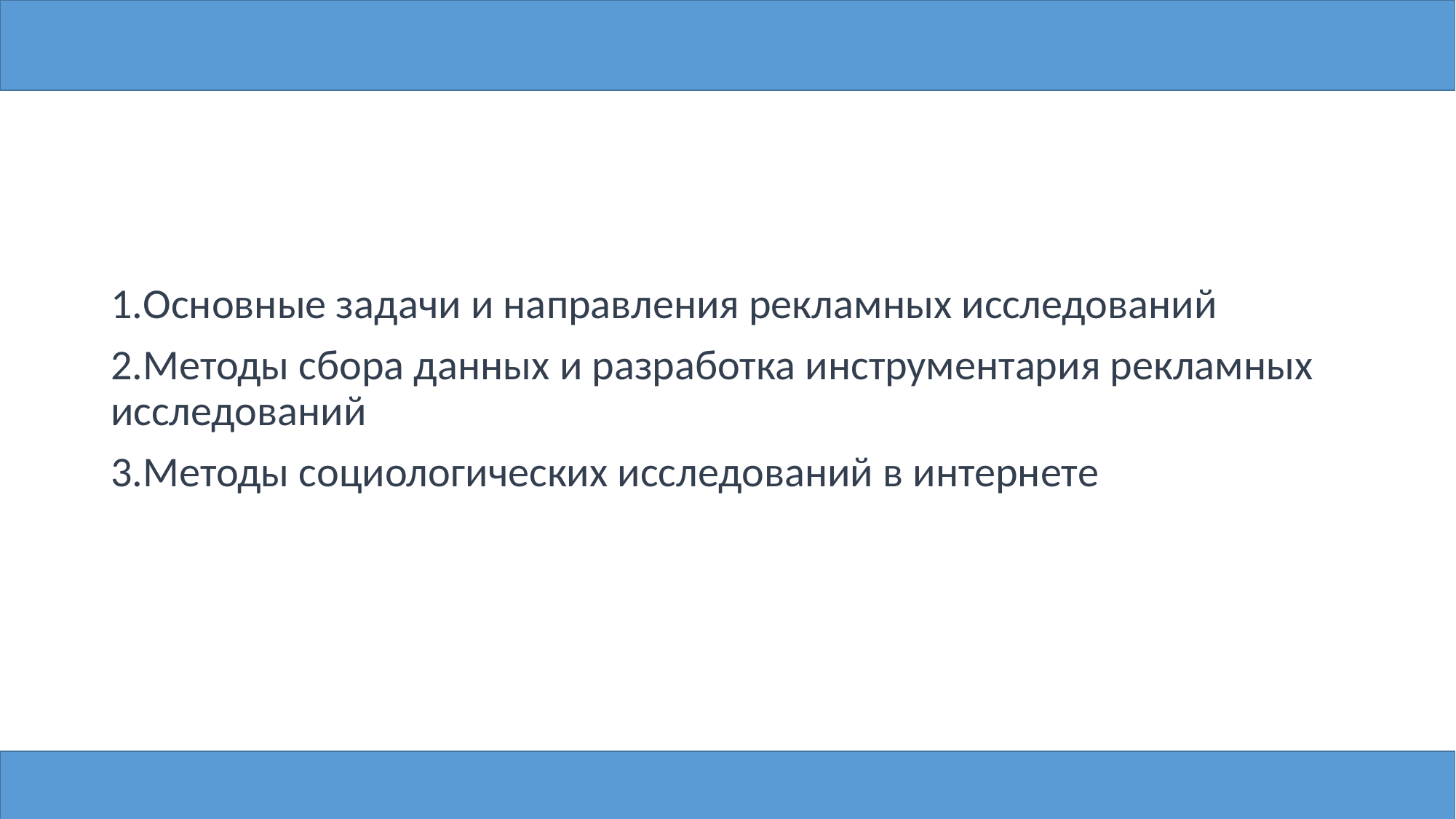

1.Основные задачи и направления рекламных исследований
2.Методы сбора данных и разработка инструментария рекламных исследований
3.Методы социологических исследований в интернете